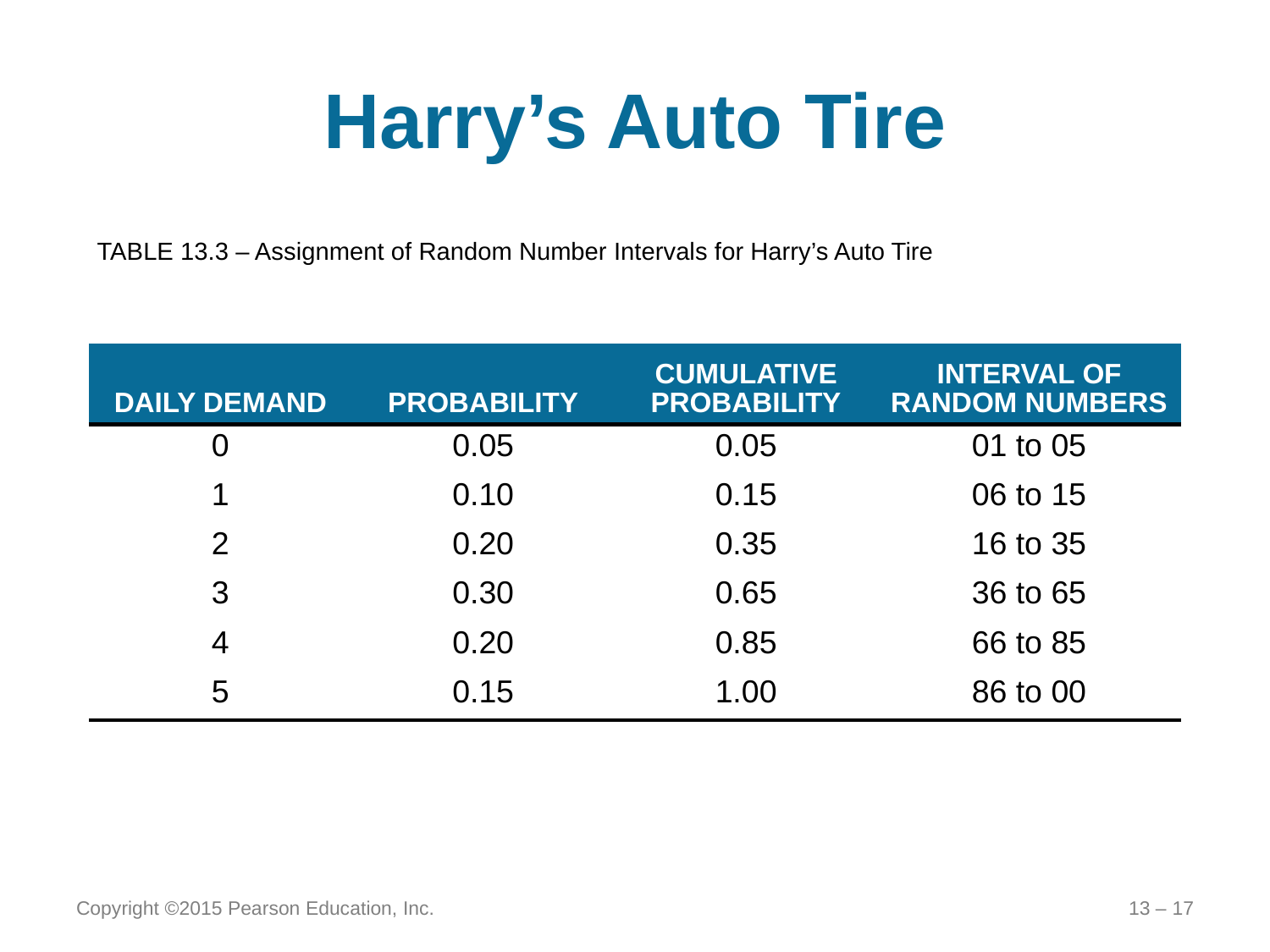

# Harry’s Auto Tire
TABLE 13.3 – Assignment of Random Number Intervals for Harry’s Auto Tire
| DAILY DEMAND | PROBABILITY | CUMULATIVE PROBABILITY | INTERVAL OF RANDOM NUMBERS |
| --- | --- | --- | --- |
| 0 | 0.05 | 0.05 | 01 to 05 |
| 1 | 0.10 | 0.15 | 06 to 15 |
| 2 | 0.20 | 0.35 | 16 to 35 |
| 3 | 0.30 | 0.65 | 36 to 65 |
| 4 | 0.20 | 0.85 | 66 to 85 |
| 5 | 0.15 | 1.00 | 86 to 00 |
Copyright ©2015 Pearson Education, Inc.
13 – 17